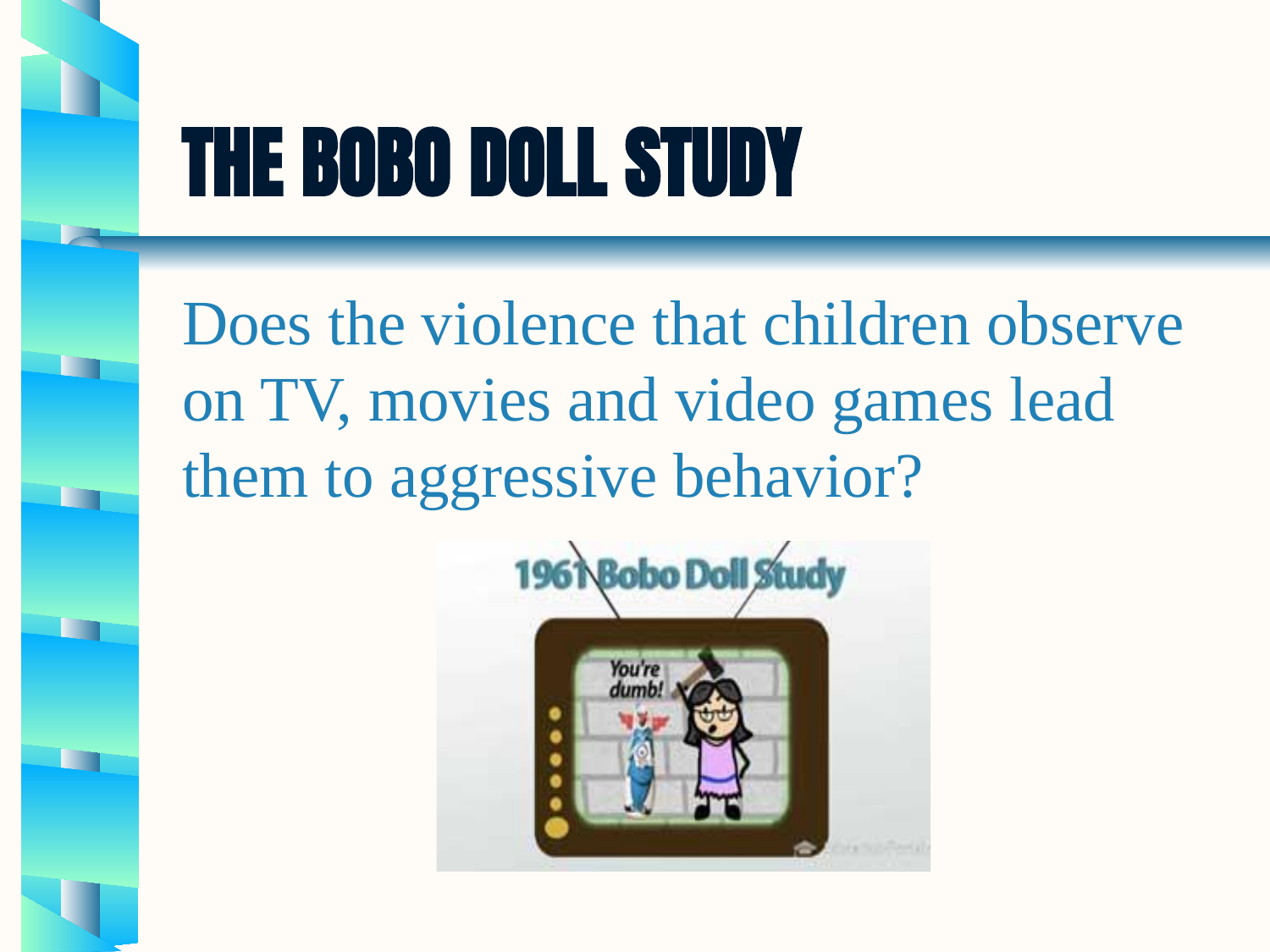

# The Bobo Doll Study
Does the violence that children observe on TV, movies and video games lead them to aggressive behavior?